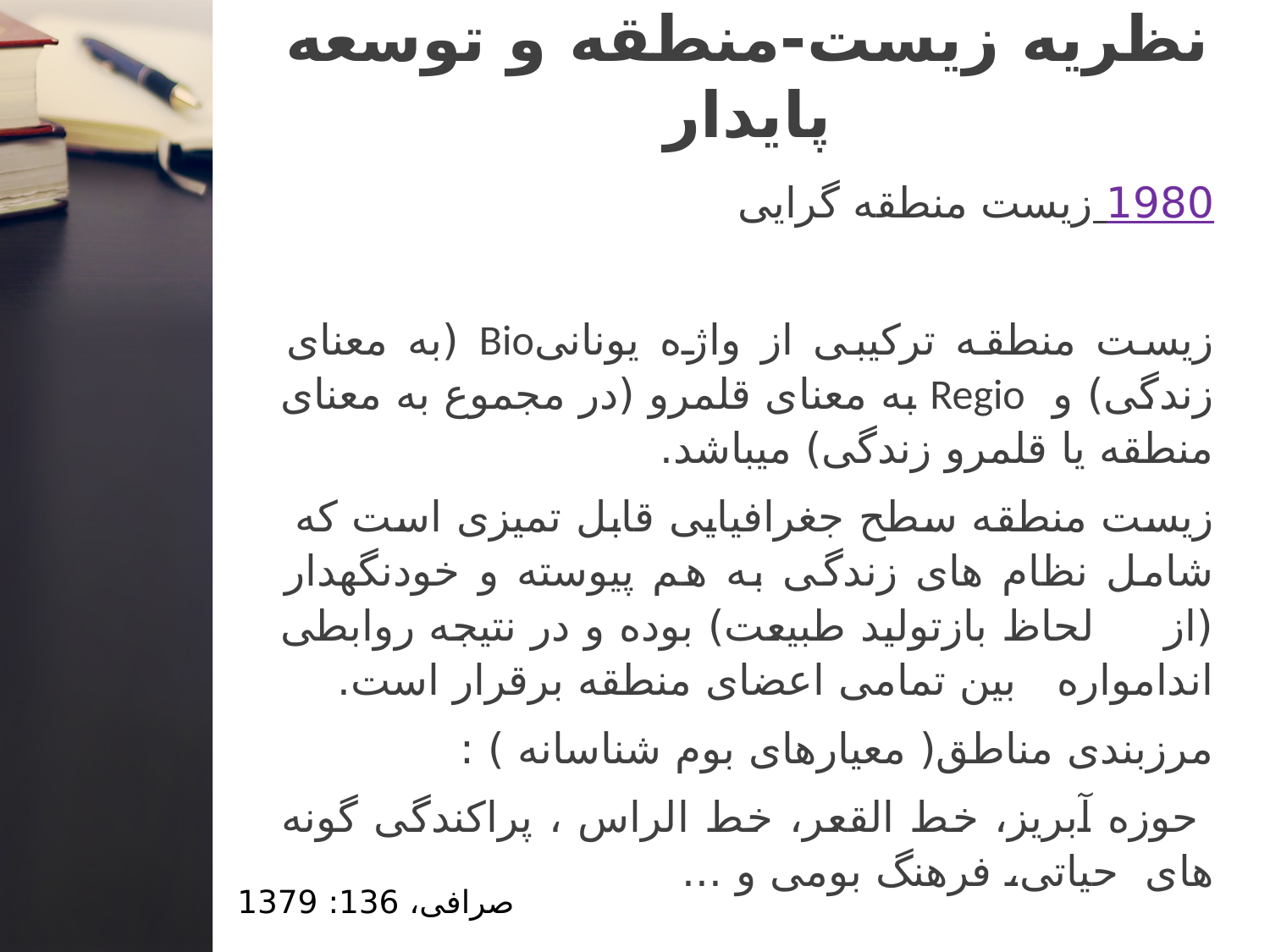

# نظریه زیست-منطقه و توسعه پایدار
1980 زیست منطقه گرایی

زیست منطقه ترکیبی از واژه یونانیBio (به معنای زندگی) و  Regio به معنای قلمرو (در مجموع به معنای منطقه یا قلمرو زندگی) میباشد.
زیست منطقه سطح جغرافیایی قابل تمیزی است که  شامل نظام های زندگی به هم پیوسته و خودنگهدار (از     لحاظ بازتولید طبیعت) بوده و در نتیجه روابطی اندامواره   بین تمامی اعضای منطقه برقرار است.
مرزبندی مناطق( معیارهای بوم شناسانه ) :
 حوزه آبریز، خط القعر، خط الراس ، پراکندگی گونه های  حیاتی، فرهنگ بومی و ...

صرافی، 136: 1379